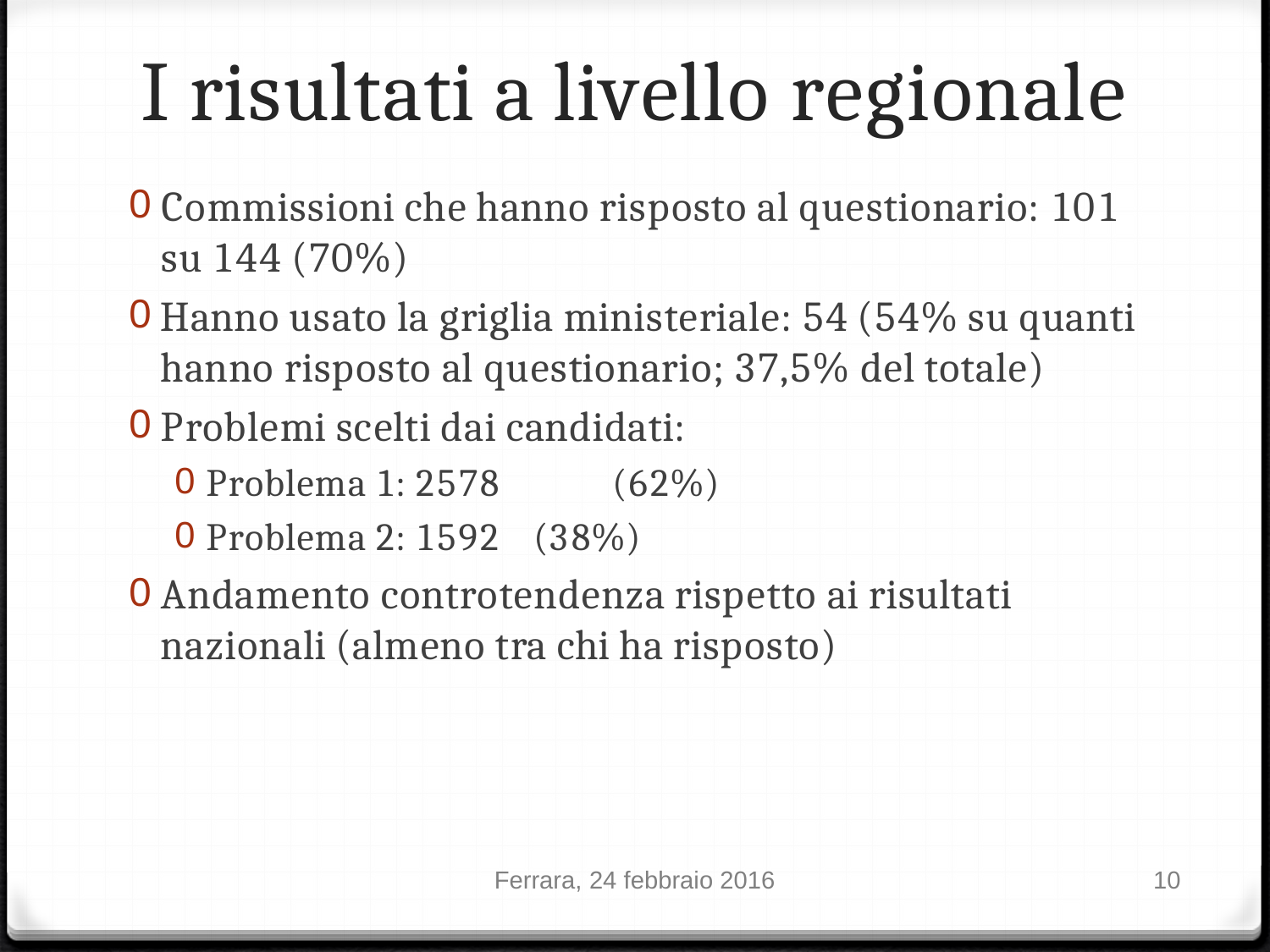

# I risultati a livello regionale
Commissioni che hanno risposto al questionario: 101 su 144 (70%)
Hanno usato la griglia ministeriale: 54 (54% su quanti hanno risposto al questionario; 37,5% del totale)
Problemi scelti dai candidati:
Problema 1: 2578	   (62%)
Problema 2: 1592    (38%)
Andamento controtendenza rispetto ai risultati nazionali (almeno tra chi ha risposto)
Ferrara, 24 febbraio 2016
10